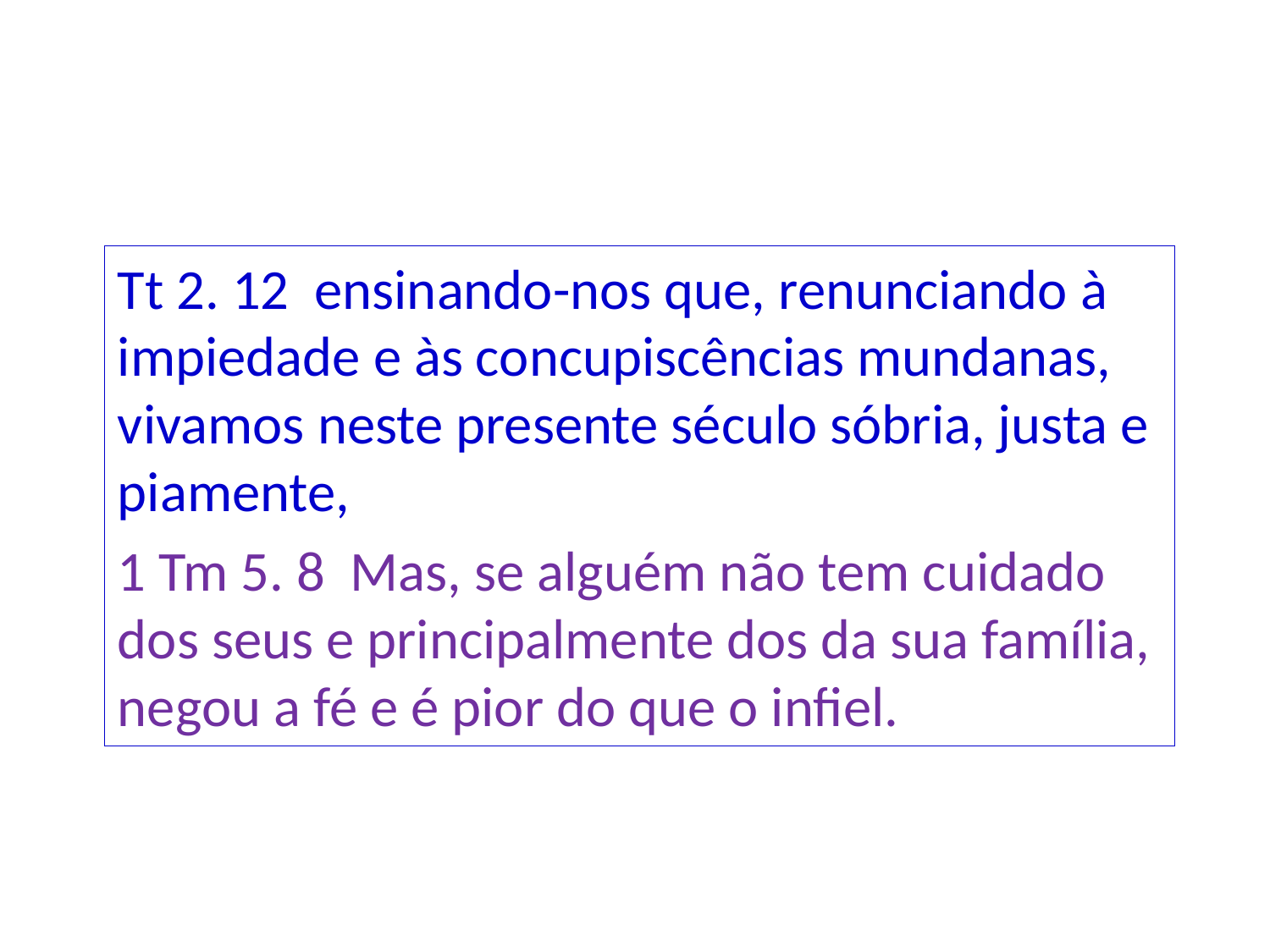

Tt 2. 12  ensinando-nos que, renunciando à impiedade e às concupiscências mundanas, vivamos neste presente século sóbria, justa e piamente,
1 Tm 5. 8  Mas, se alguém não tem cuidado dos seus e principalmente dos da sua família, negou a fé e é pior do que o infiel.